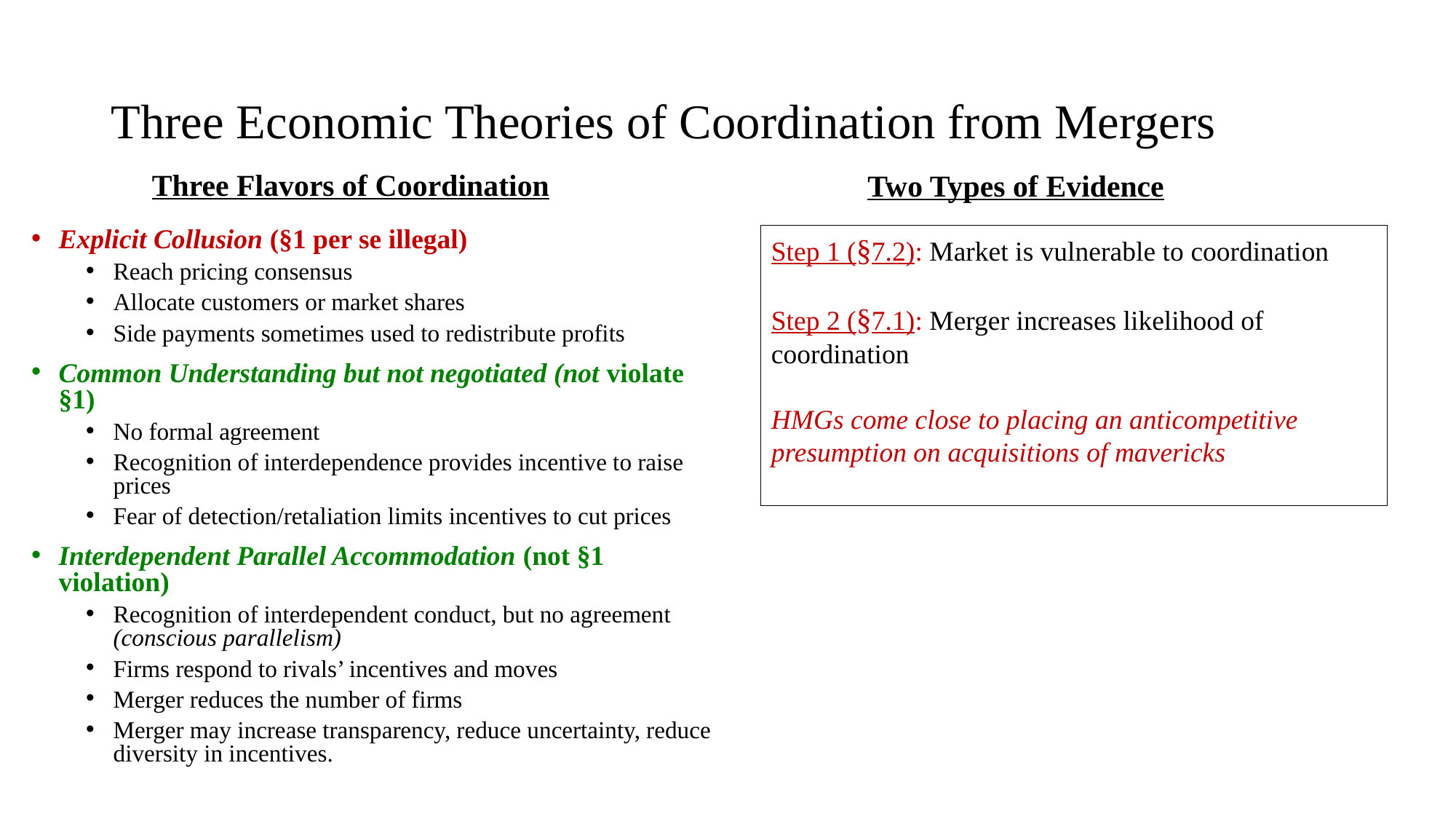

# Three Economic Theories of Coordination from Mergers
Three Flavors of Coordination
Two Types of Evidence
Explicit Collusion (§1 per se illegal)
Reach pricing consensus
Allocate customers or market shares
Side payments sometimes used to redistribute profits
Common Understanding but not negotiated (not violate §1)
No formal agreement
Recognition of interdependence provides incentive to raise prices
Fear of detection/retaliation limits incentives to cut prices
Interdependent Parallel Accommodation (not §1 violation)
Recognition of interdependent conduct, but no agreement  (conscious parallelism)
Firms respond to rivals’ incentives and moves
Merger reduces the number of firms
Merger may increase transparency, reduce uncertainty, reduce diversity in incentives.

Step 1 (§7.2): Market is vulnerable to coordination

Step 2 (§7.1): Merger increases likelihood of coordination

HMGs come close to placing an anticompetitive presumption on acquisitions of mavericks

19